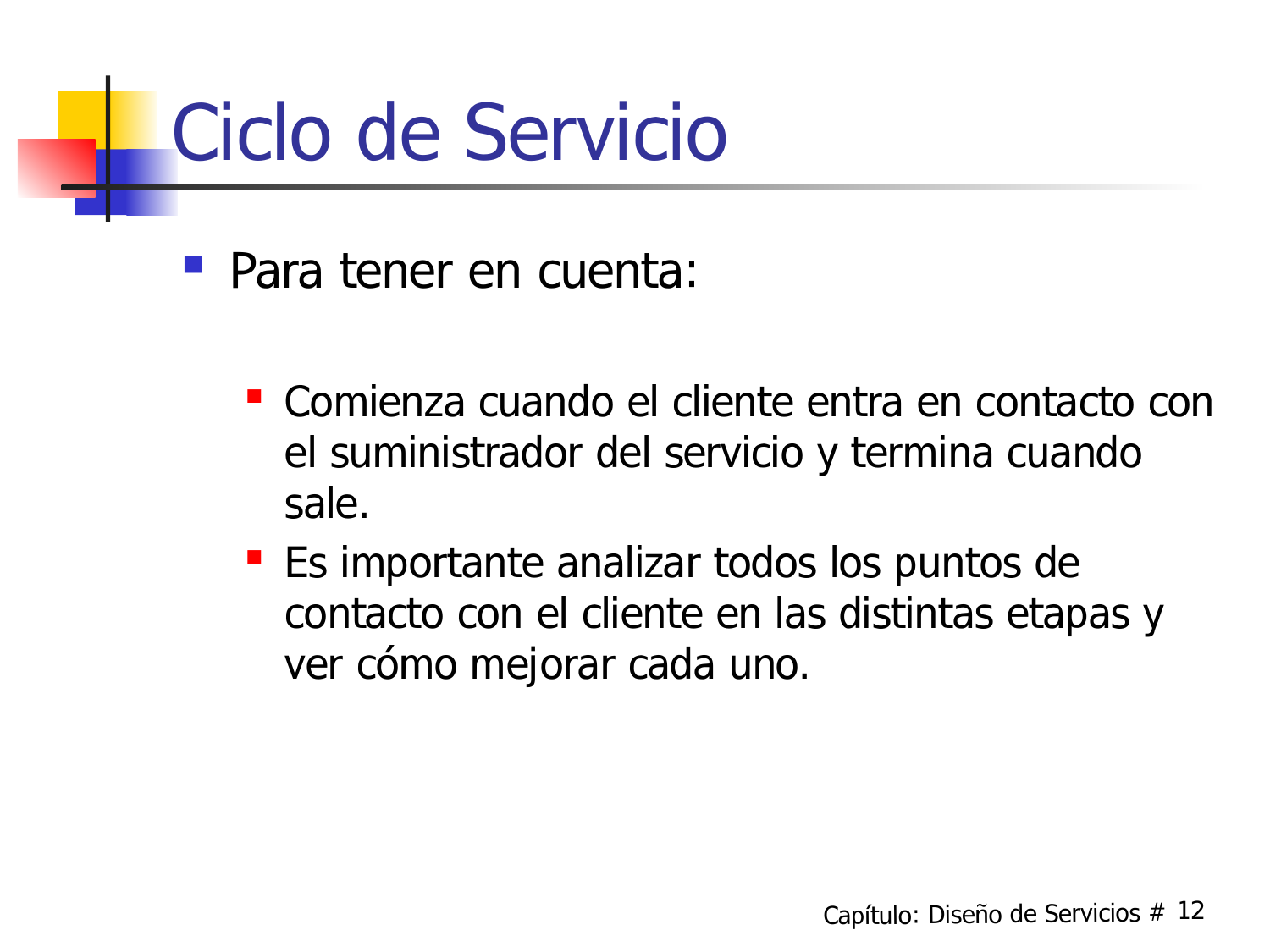

# Ciclo de Servicio
Para tener en cuenta:

Comienza cuando el cliente entra en contacto con el suministrador del servicio y termina cuando sale.
Es importante analizar todos los puntos de contacto con el cliente en las distintas etapas y ver cómo mejorar cada uno.

12
Capítulo: Diseño de Servicios #